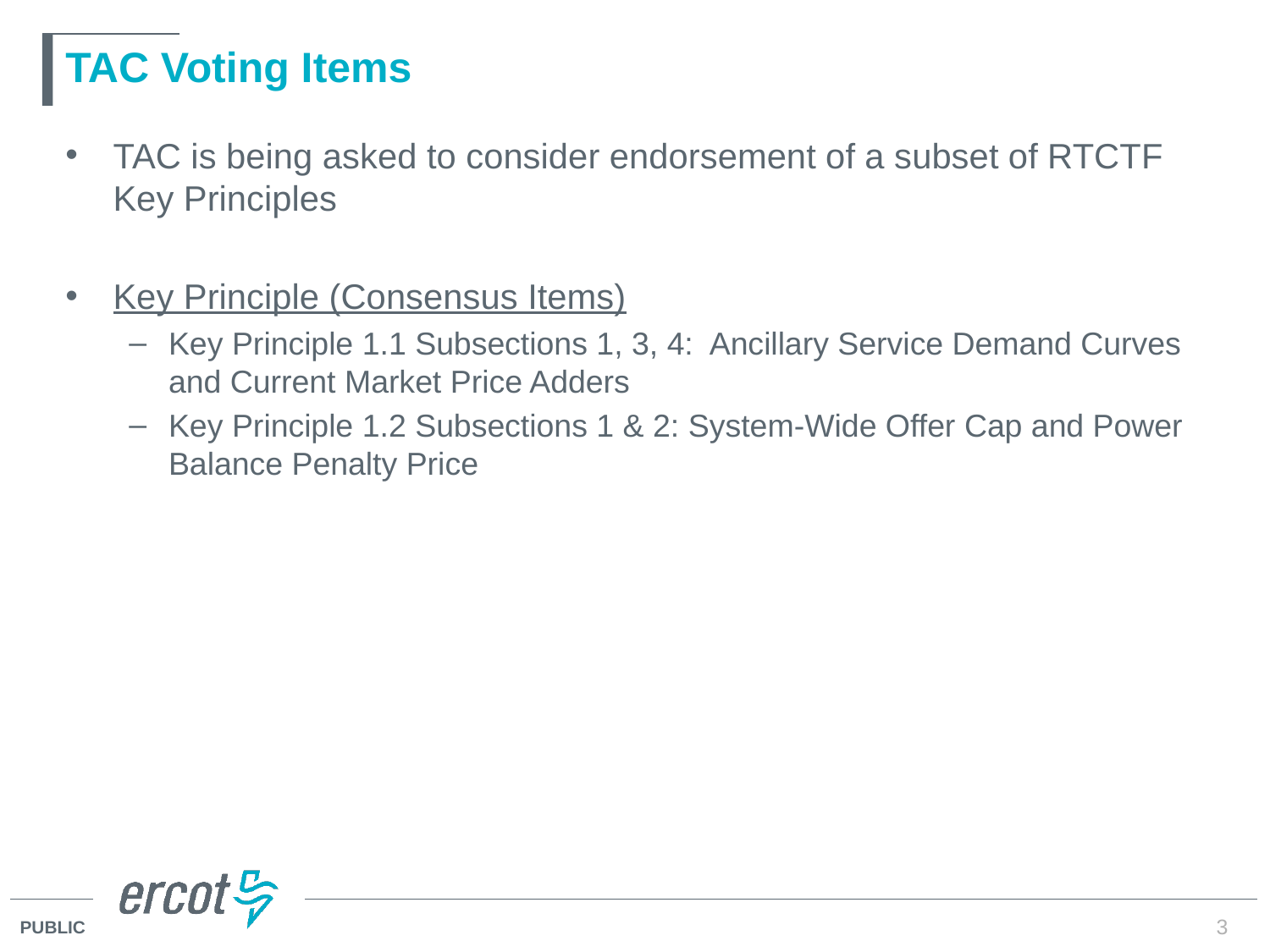

# TAC Voting Items
TAC is being asked to consider endorsement of a subset of RTCTF Key Principles

Key Principle (Consensus Items)
Key Principle 1.1 Subsections 1, 3, 4:  Ancillary Service Demand Curves and Current Market Price Adders
Key Principle 1.2 Subsections 1 & 2: System-Wide Offer Cap and Power Balance Penalty Price

3